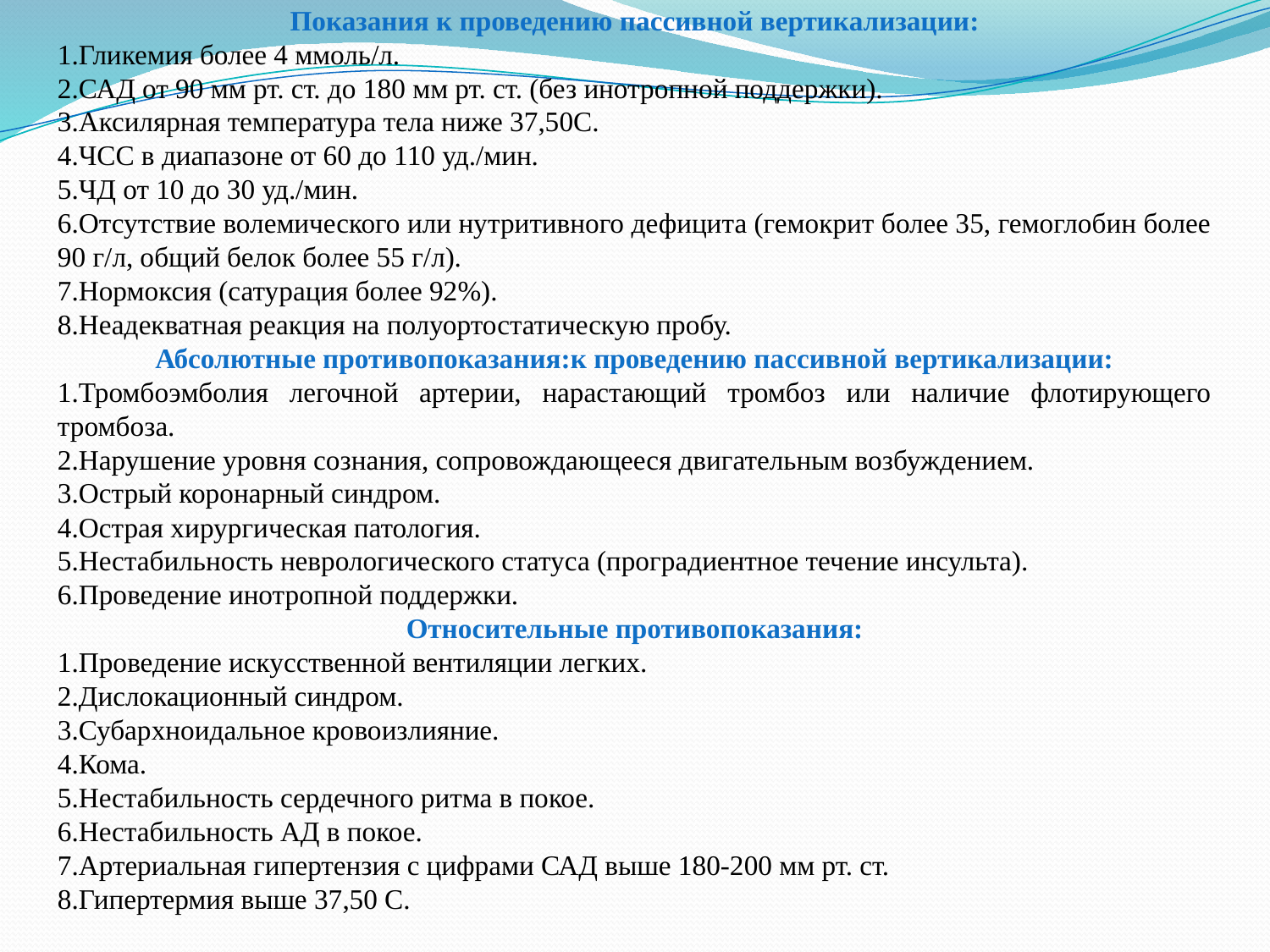

Показания к проведению пассивной вертикализации:
1.Гликемия более 4 ммоль/л.
2.САД от 90 мм рт. ст. до 180 мм рт. ст. (без инотропной поддержки).
3.Аксилярная температура тела ниже 37,50С.
4.ЧСС в диапазоне от 60 до 110 уд./мин.
5.ЧД от 10 до 30 уд./мин.
6.Отсутствие волемического или нутритивного дефицита (гемокрит более 35, гемоглобин более 90 г/л, общий белок более 55 г/л).
7.Нормоксия (сатурация более 92%).
8.Неадекватная реакция на полуортостатическую пробу.
Абсолютные противопоказания:к проведению пассивной вертикализации:
1.Тромбоэмболия легочной артерии, нарастающий тромбоз или наличие флотирующего тромбоза.
2.Нарушение уровня сознания, сопровождающееся двигательным возбуждением.
3.Острый коронарный синдром.
4.Острая хирургическая патология.
5.Нестабильность неврологического статуса (проградиентное течение инсульта).
6.Проведение инотропной поддержки.
Относительные противопоказания:
1.Проведение искусственной вентиляции легких.
2.Дислокационный синдром.
3.Субархноидальное кровоизлияние.
4.Кома.
5.Нестабильность сердечного ритма в покое.
6.Нестабильность АД в покое.
7.Артериальная гипертензия с цифрами САД выше 180-200 мм рт. ст.
8.Гипертермия выше 37,50 С.